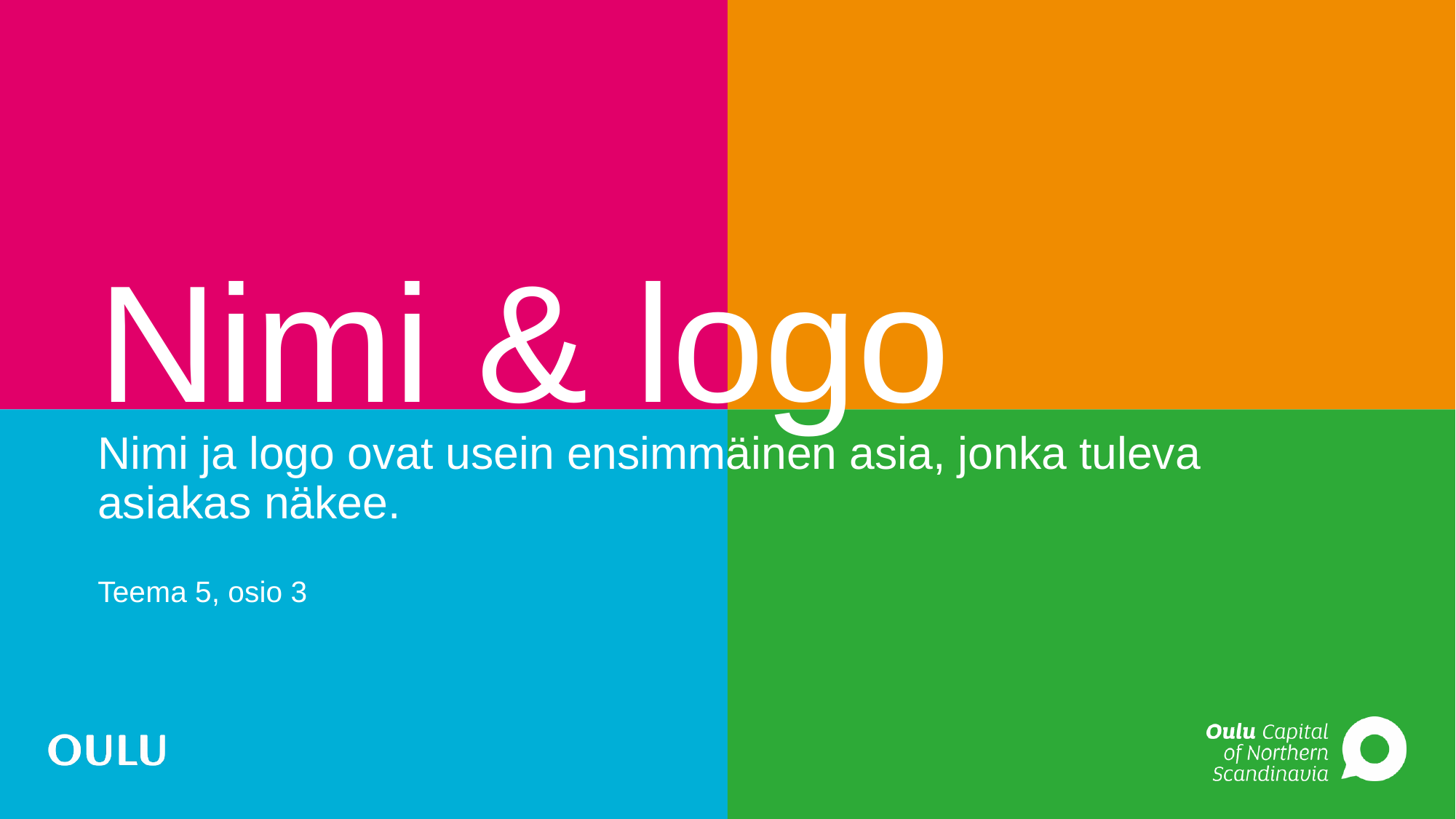

# Nimi & logo
Nimi ja logo ovat usein ensimmäinen asia, jonka tuleva asiakas näkee.
Teema 5, osio 3